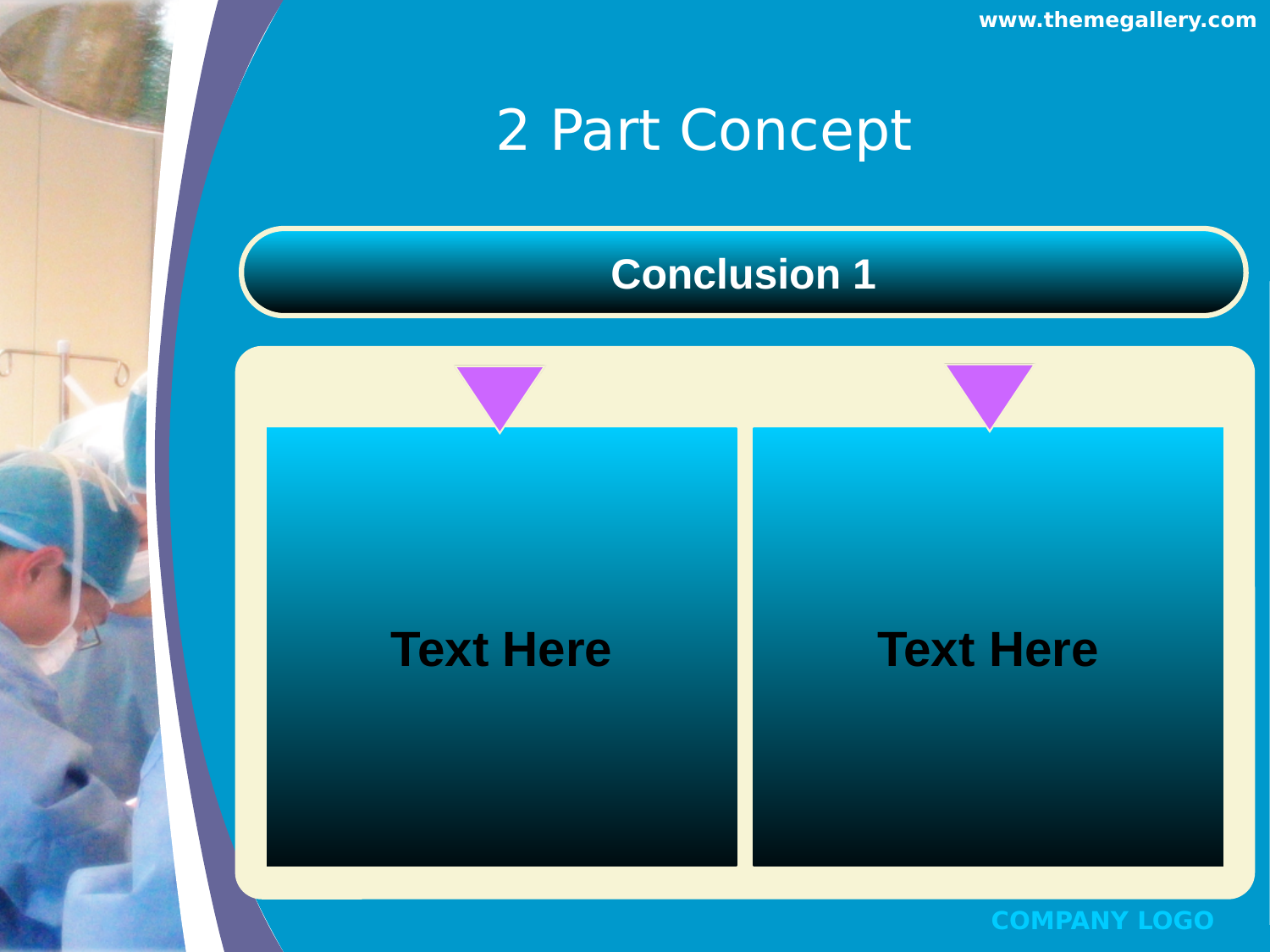

www.themegallery.com
# 2 Part Concept
Conclusion 1

Text Here
Text Here